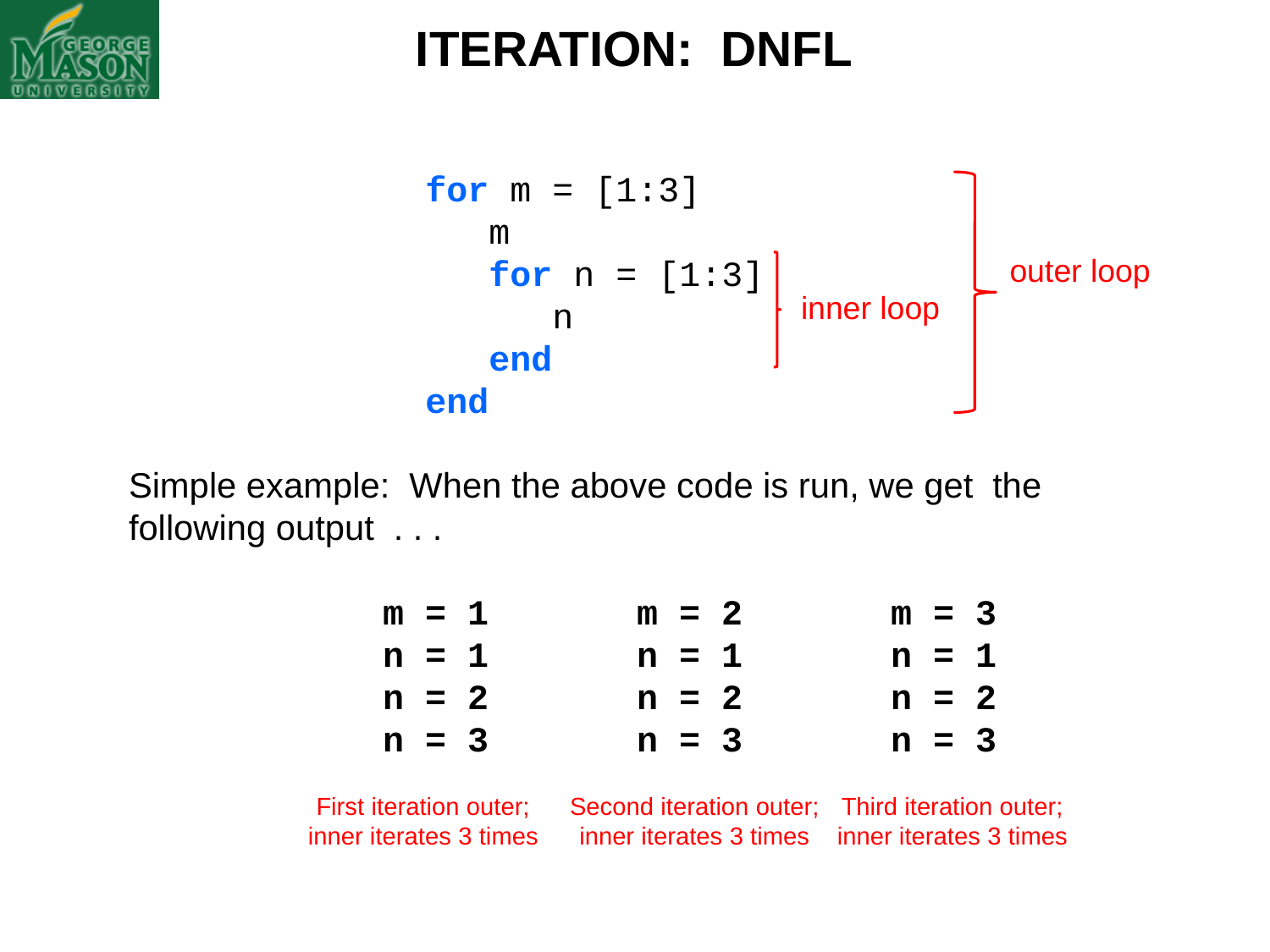

ITERATION:  DNFL
		  for m = [1:3]
		     m
		     for n = [1:3]
			  n
		     end
		  end

Simple example:  When the above code is run, we get  the following output  . . .

		m = 1		m = 2		m = 3
		n = 1		n = 1		n = 1
		n = 2		n = 2		n = 2
		n = 3		n = 3		n = 3

outer loop

inner loop
First iteration outer;
inner iterates 3 times
Second iteration outer;
inner iterates 3 times
Third iteration outer;
inner iterates 3 times